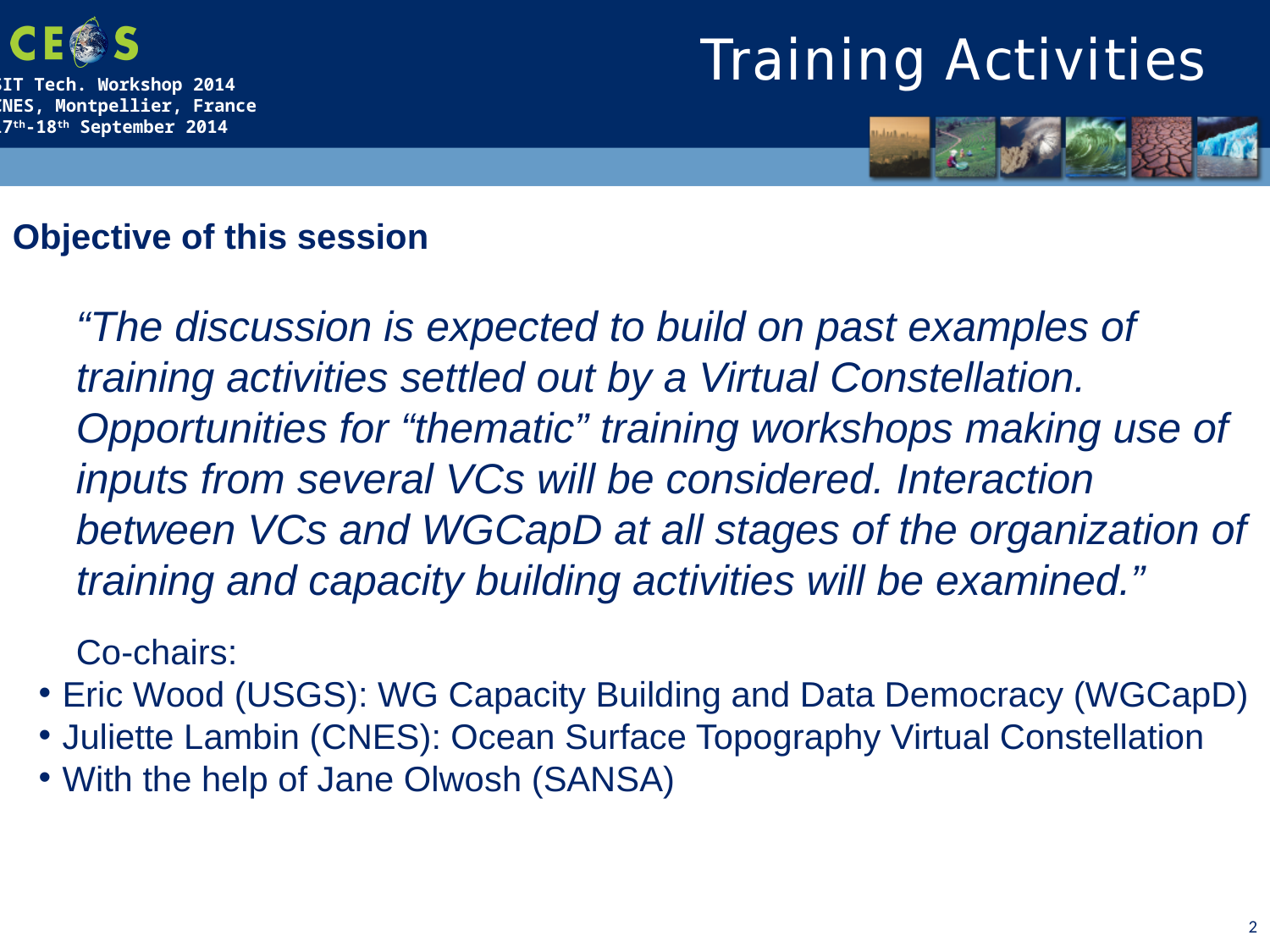

Training Activities
Objective of this session

“The discussion is expected to build on past examples of training activities settled out by a Virtual Constellation. Opportunities for “thematic” training workshops making use of inputs from several VCs will be considered. Interaction between VCs and WGCapD at all stages of the organization of training and capacity building activities will be examined.”
Co-chairs:
Eric Wood (USGS): WG Capacity Building and Data Democracy (WGCapD)
Juliette Lambin (CNES): Ocean Surface Topography Virtual Constellation
With the help of Jane Olwosh (SANSA)

2